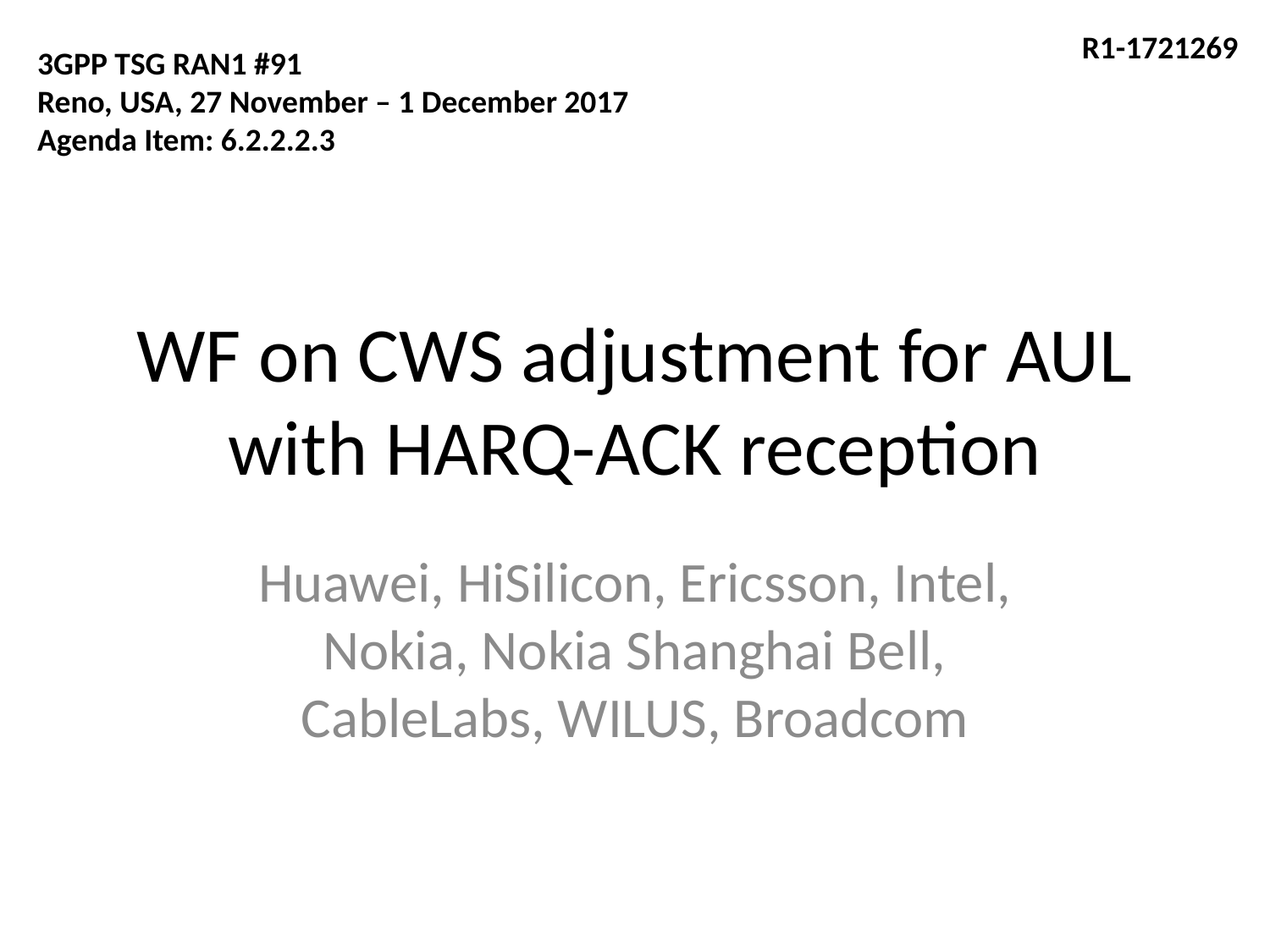

R1-1721269
3GPP TSG RAN1 #91
Reno, USA, 27 November – 1 December 2017 Agenda Item: 6.2.2.2.3
# WF on CWS adjustment for AUL with HARQ-ACK reception
Huawei, HiSilicon, Ericsson, Intel, Nokia, Nokia Shanghai Bell, CableLabs, WILUS, Broadcom